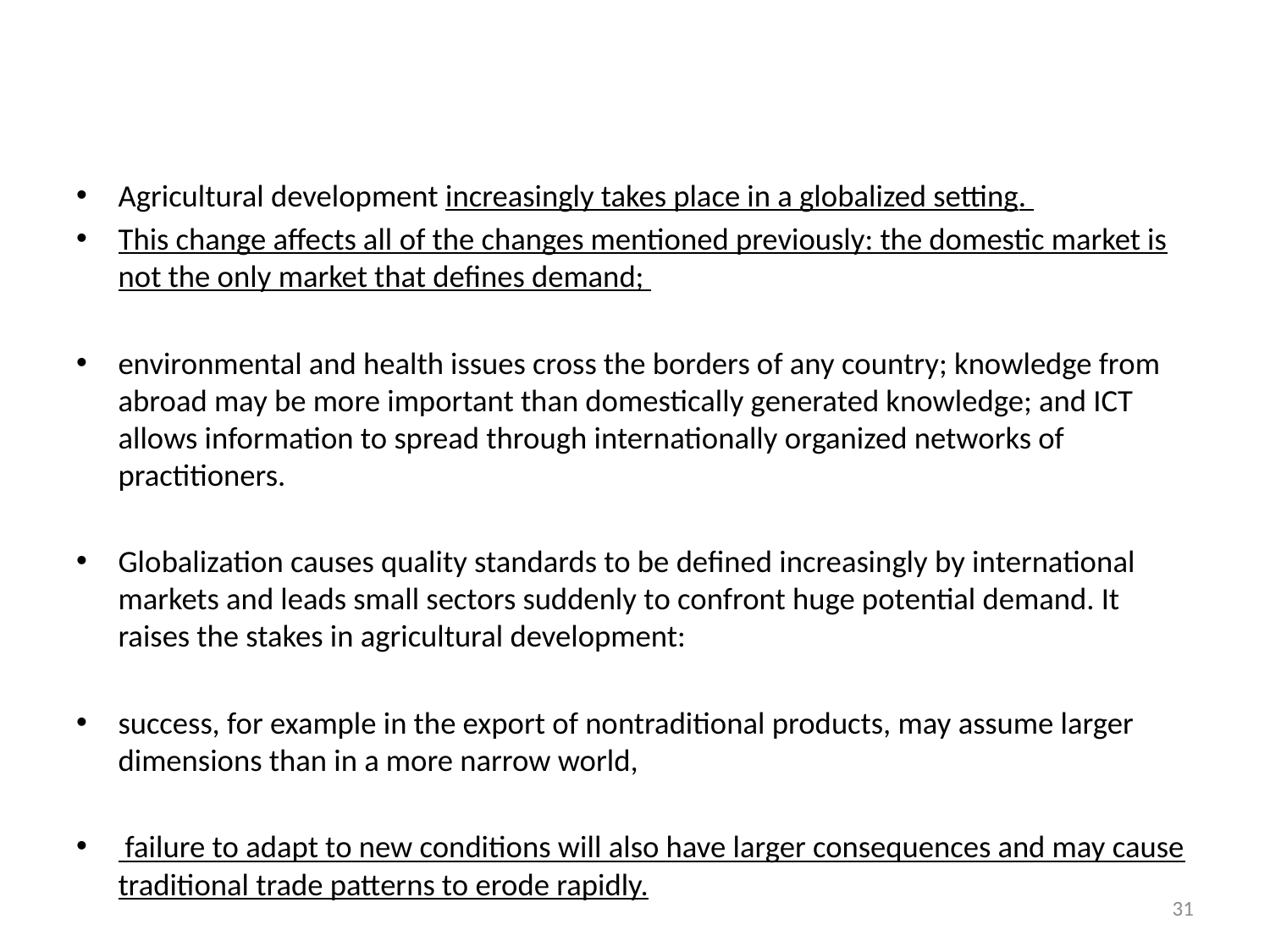

#
Agricultural development increasingly takes place in a globalized setting.
This change affects all of the changes mentioned previously: the domestic market is not the only market that defines demand;

environmental and health issues cross the borders of any country; knowledge from abroad may be more important than domestically generated knowledge; and ICT allows information to spread through internationally organized networks of practitioners.

Globalization causes quality standards to be defined increasingly by international markets and leads small sectors suddenly to confront huge potential demand. It raises the stakes in agricultural development:

success, for example in the export of nontraditional products, may assume larger dimensions than in a more narrow world,

 failure to adapt to new conditions will also have larger consequences and may cause traditional trade patterns to erode rapidly.

31